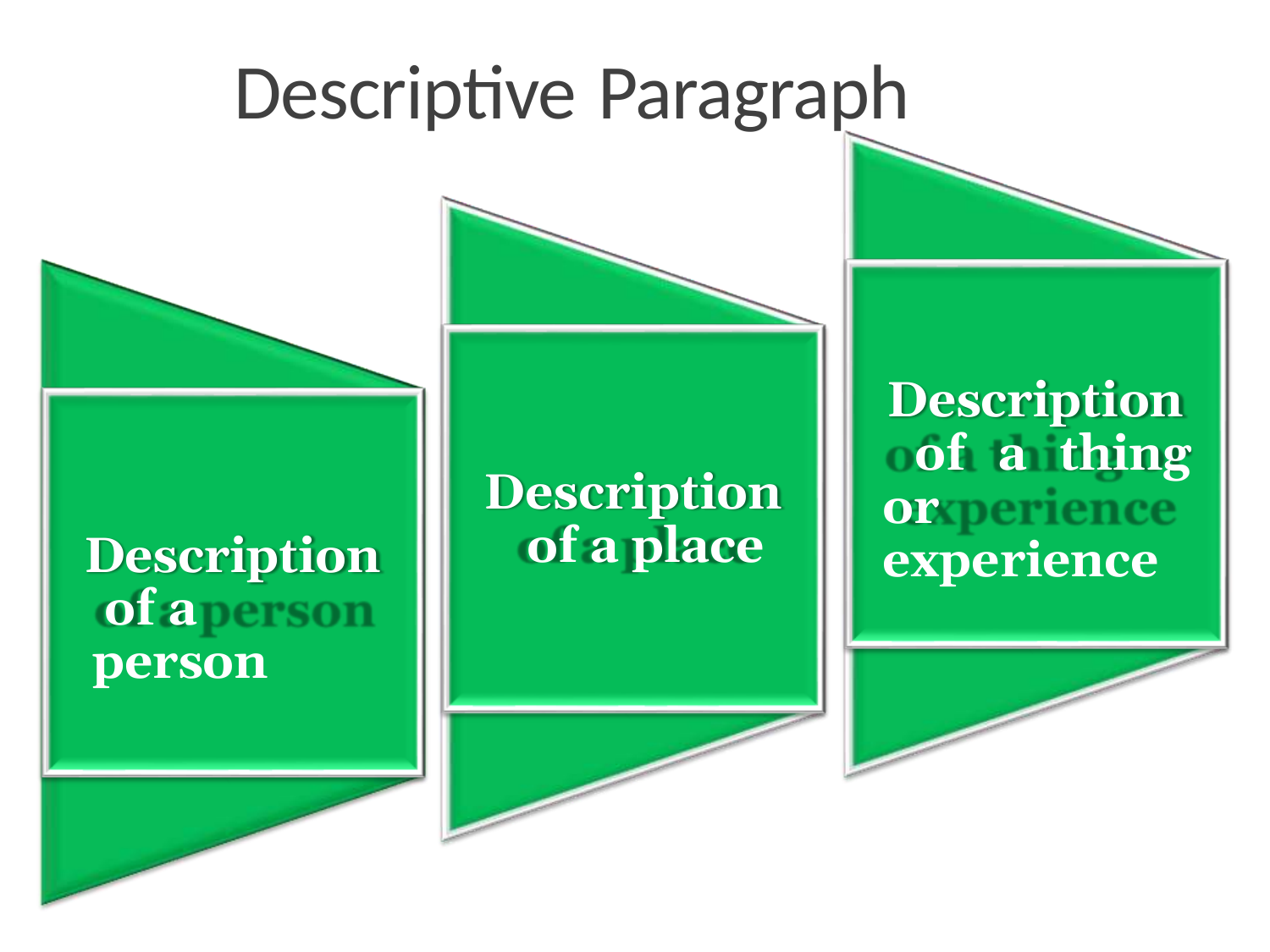

# Descriptive Paragraph

Description  of a thing or  experience

Description  of a place

Description  of a person